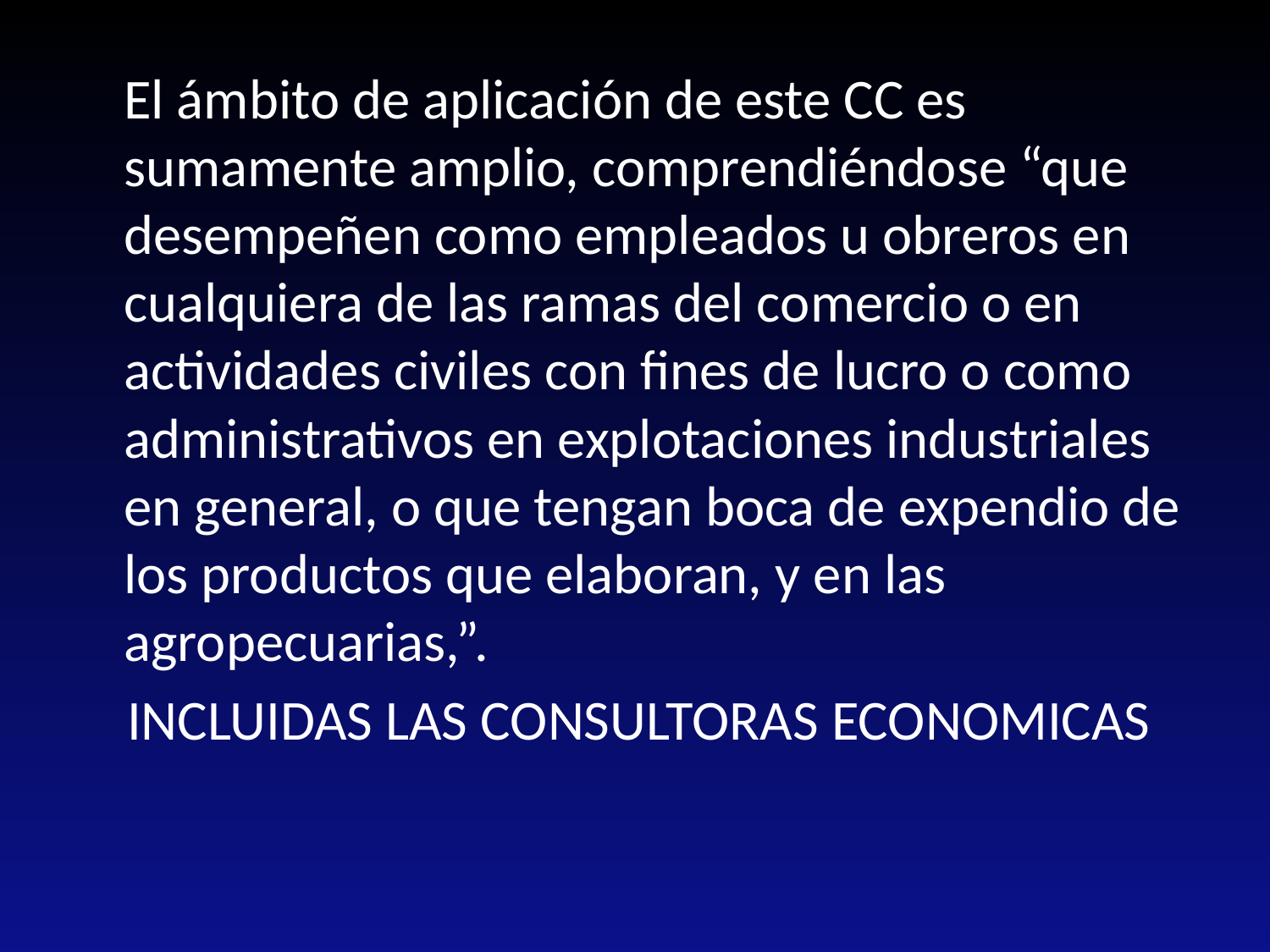

El ámbito de aplicación de este CC es sumamente amplio, comprendiéndose “que desempeñen como empleados u obreros en cualquiera de las ramas del comercio o en actividades civiles con fines de lucro o como administrativos en explotaciones industriales en general, o que tengan boca de expendio de los productos que elaboran, y en las agropecuarias,”.
    INCLUIDAS LAS CONSULTORAS ECONOMICAS